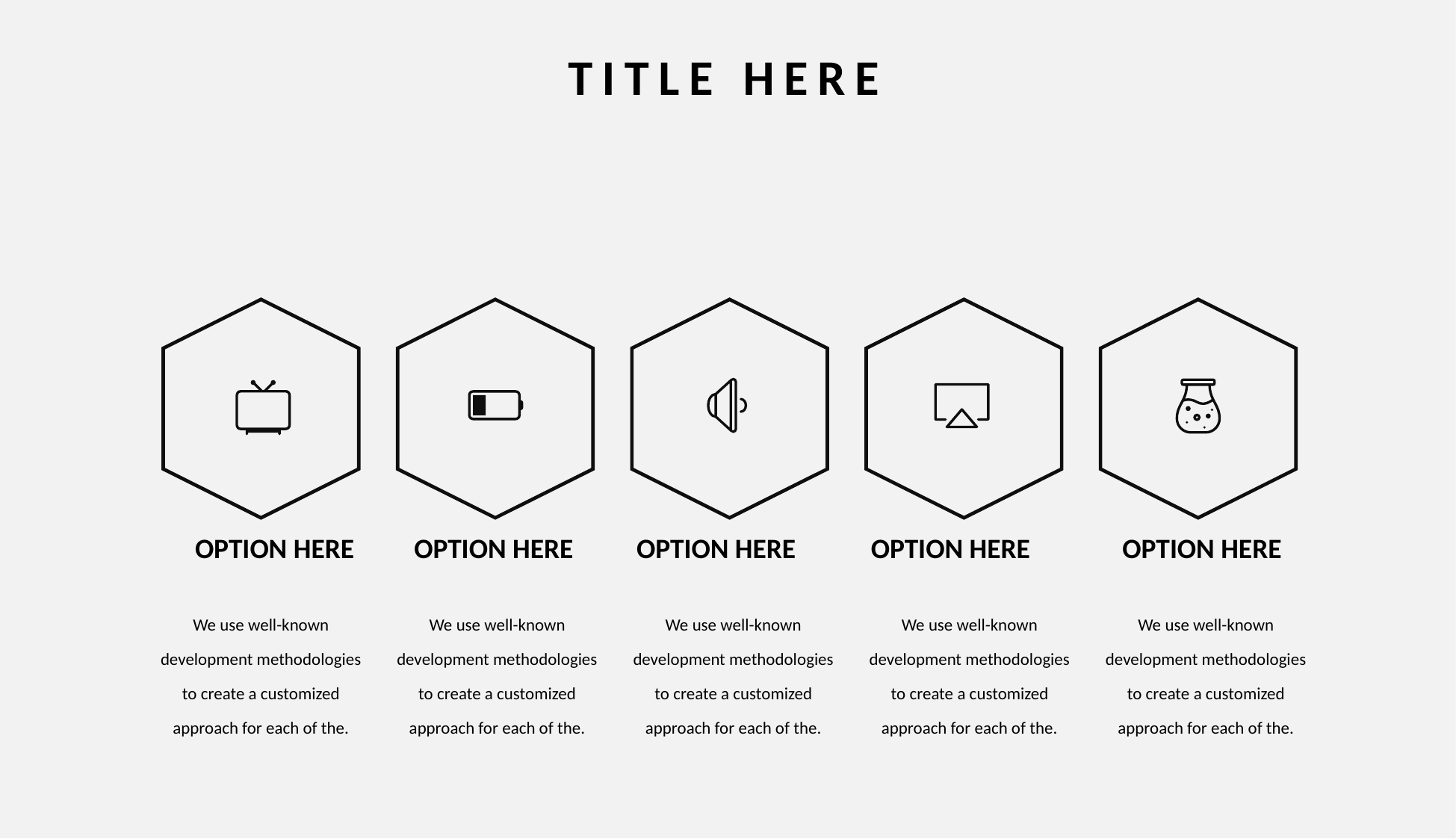

TITLE HERE

OPTION HERE
OPTION HERE
OPTION HERE
OPTION HERE
OPTION HERE
We use well-known development methodologies to create a customized approach for each of the.
We use well-known development methodologies to create a customized approach for each of the.
We use well-known development methodologies to create a customized approach for each of the.
We use well-known development methodologies to create a customized approach for each of the.
We use well-known development methodologies to create a customized approach for each of the.